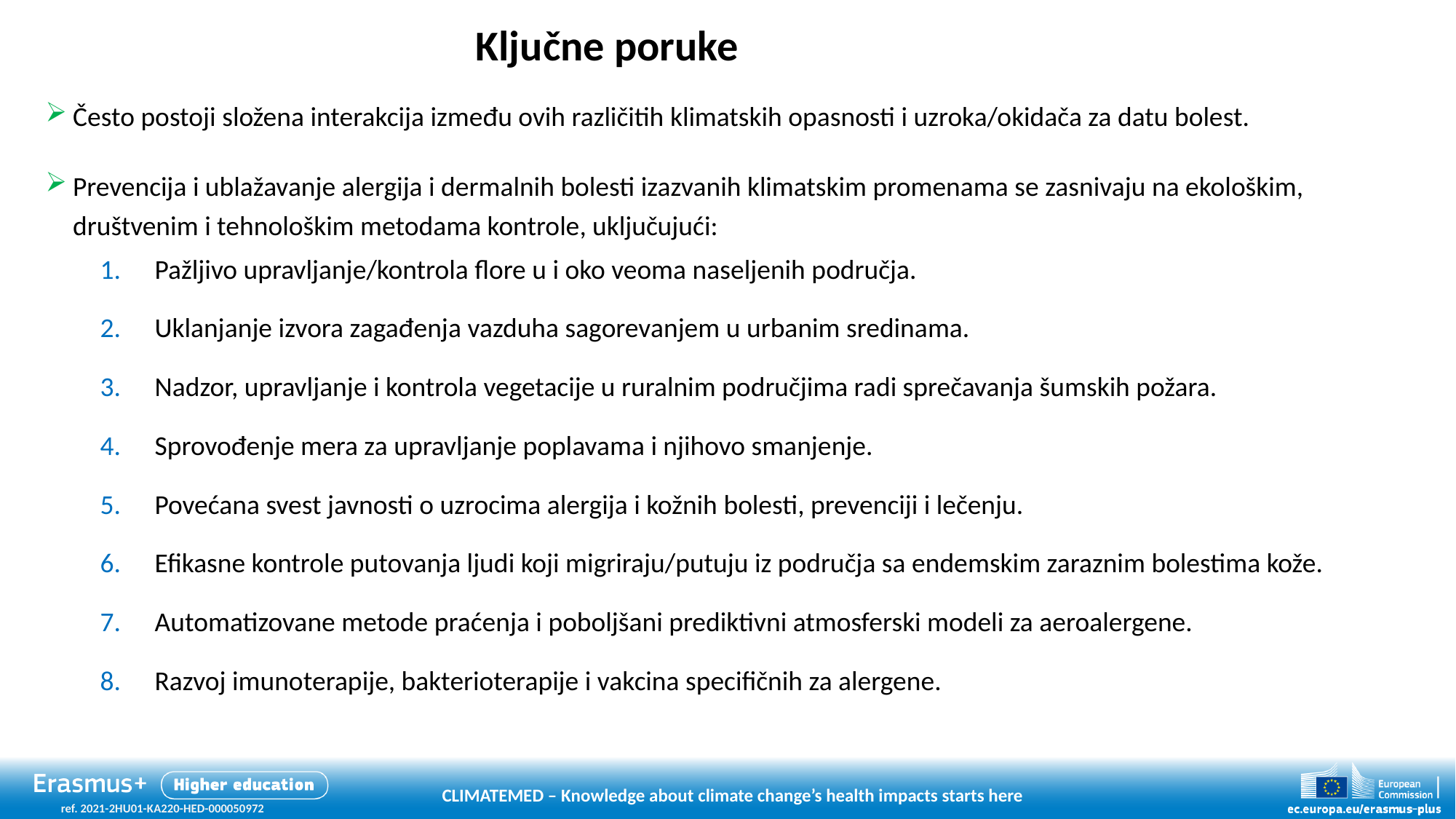

# Ključne poruke
Često postoji složena interakcija između ovih različitih klimatskih opasnosti i uzroka/okidača za datu bolest.
Prevencija i ublažavanje alergija i dermalnih bolesti izazvanih klimatskim promenama se zasnivaju na ekološkim, društvenim i tehnološkim metodama kontrole, uključujući:
Pažljivo upravljanje/kontrola flore u i oko veoma naseljenih područja.
Uklanjanje izvora zagađenja vazduha sagorevanjem u urbanim sredinama.
Nadzor, upravljanje i kontrola vegetacije u ruralnim područjima radi sprečavanja šumskih požara.
Sprovođenje mera za upravljanje poplavama i njihovo smanjenje.
Povećana svest javnosti o uzrocima alergija i kožnih bolesti, prevenciji i lečenju.
Efikasne kontrole putovanja ljudi koji migriraju/putuju iz područja sa endemskim zaraznim bolestima kože.
Automatizovane metode praćenja i poboljšani prediktivni atmosferski modeli za aeroalergene.
Razvoj imunoterapije, bakterioterapije i vakcina specifičnih za alergene.